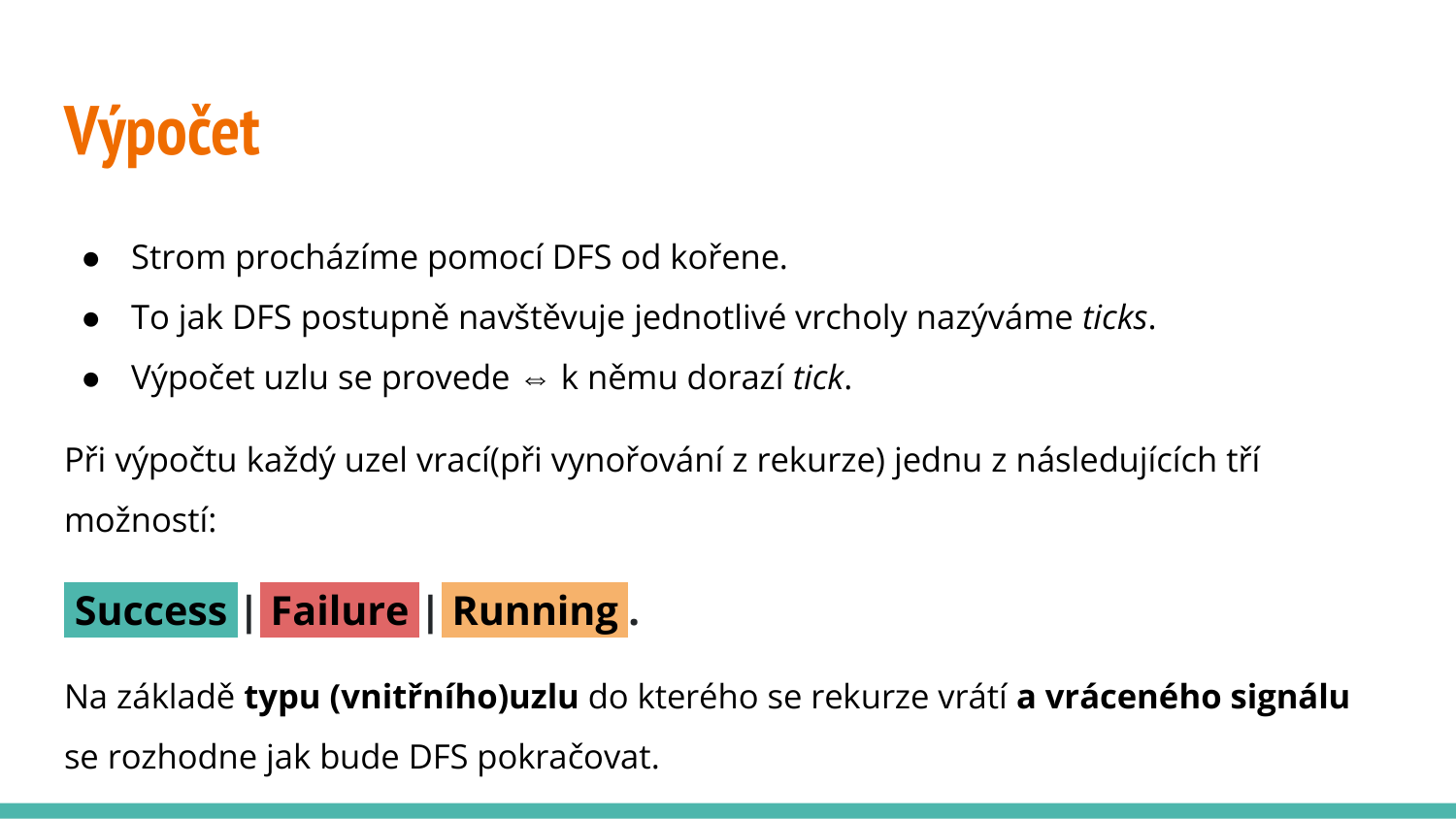

# Výpočet
Strom procházíme pomocí DFS od kořene.
To jak DFS postupně navštěvuje jednotlivé vrcholy nazýváme ticks.
Výpočet uzlu se provede ⇔ k němu dorazí tick.
Při výpočtu každý uzel vrací(při vynořování z rekurze) jednu z následujících tří možností:
 Success | Failure | Running .
Na základě typu (vnitřního)uzlu do kterého se rekurze vrátí a vráceného signálu se rozhodne jak bude DFS pokračovat.